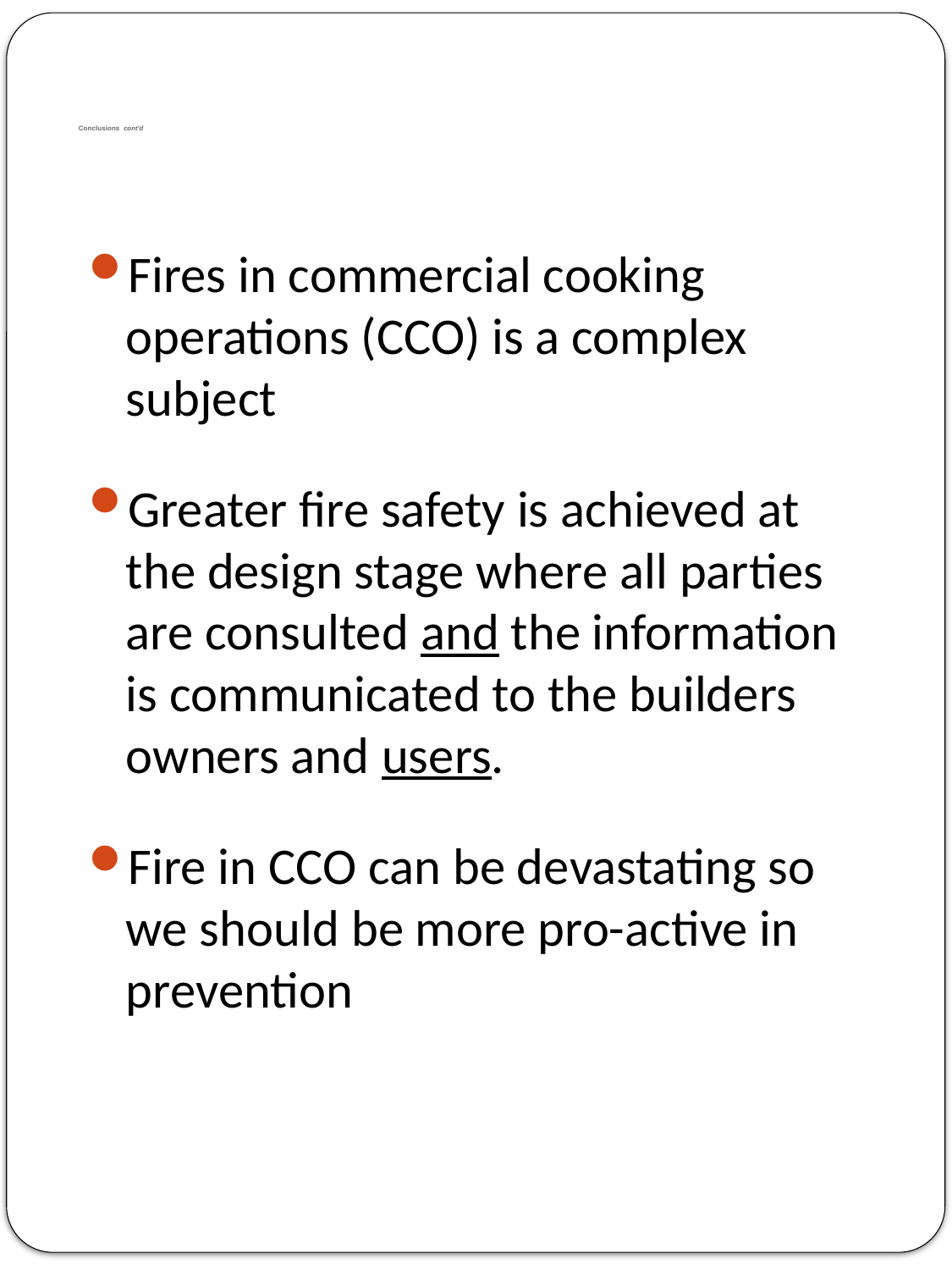

# Conclusions  cont’d
Fires in commercial cooking operations (CCO) is a complex subject

Greater fire safety is achieved at the design stage where all parties are consulted and the information is communicated to the builders owners and users.

Fire in CCO can be devastating so we should be more pro-active in prevention